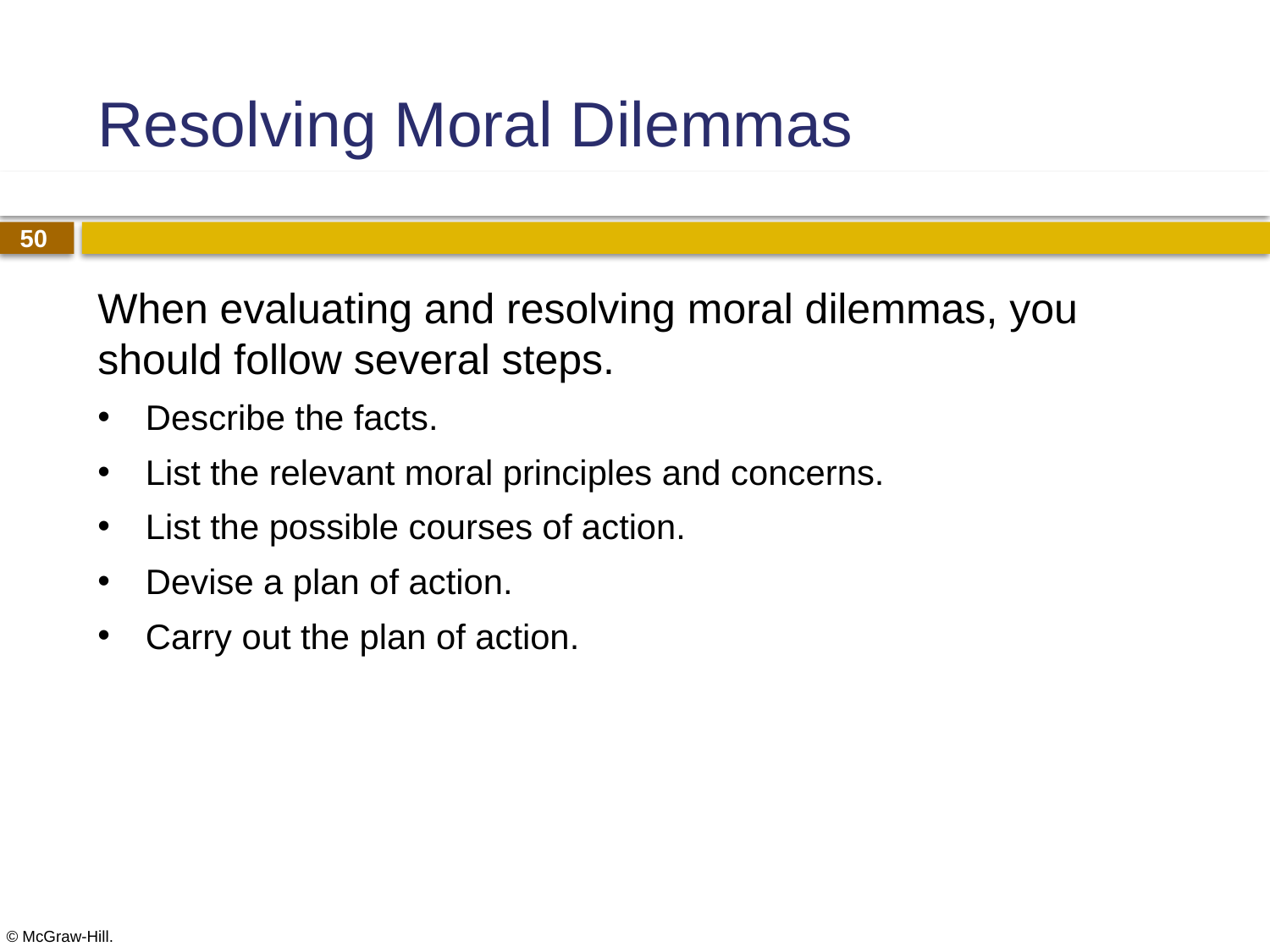

# Resolving Moral Dilemmas
When evaluating and resolving moral dilemmas, you should follow several steps.
Describe the facts.
List the relevant moral principles and concerns.
List the possible courses of action.
Devise a plan of action.
Carry out the plan of action.